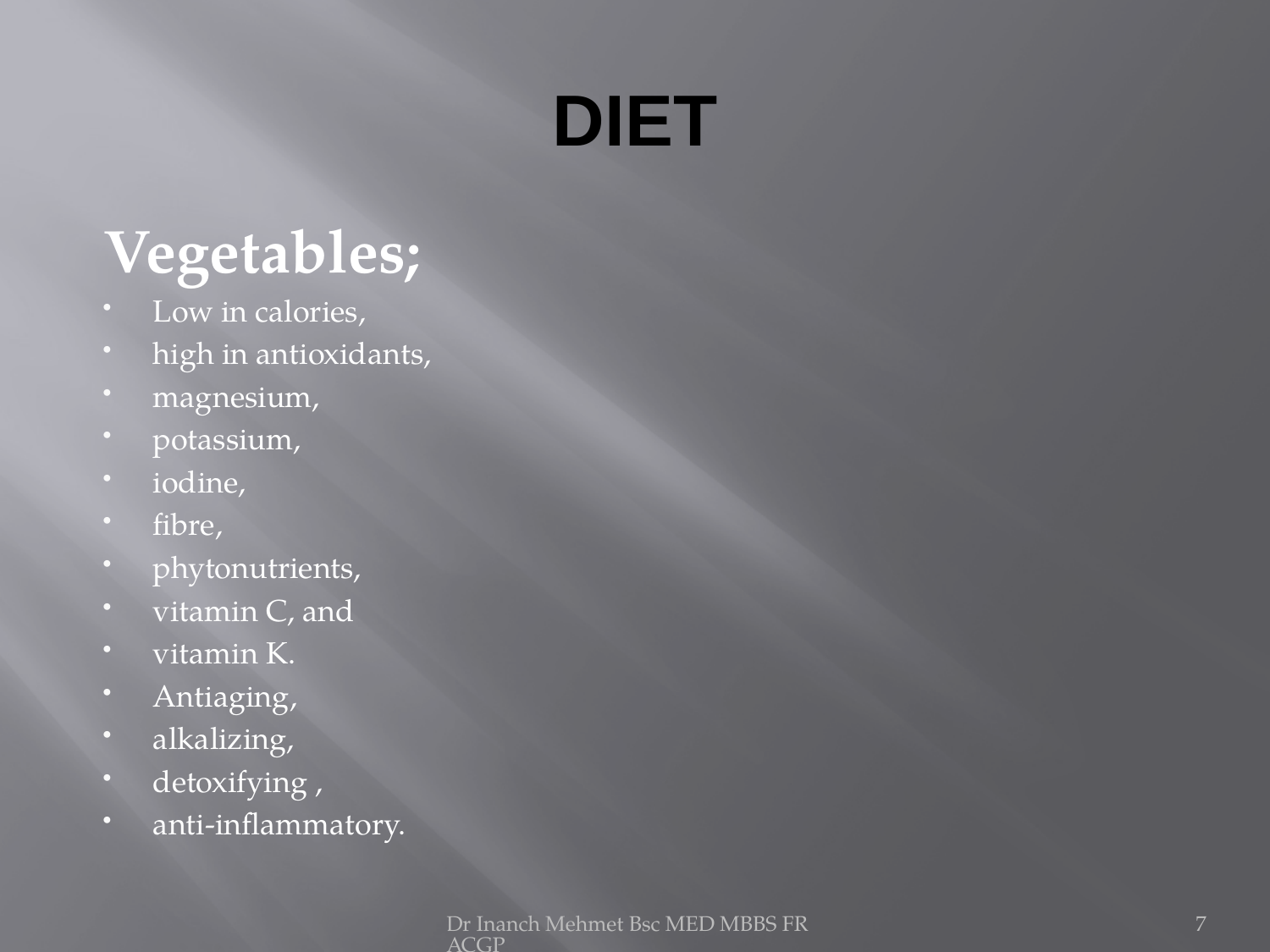

# DIET
Vegetables;
Low in calories,
high in antioxidants,
magnesium,
potassium,
iodine,
fibre,
phytonutrients,
vitamin C, and
vitamin K.
Antiaging,
alkalizing,
detoxifying ,
anti-inflammatory.
Dr Inanch Mehmet Bsc MED MBBS FRACGP
7